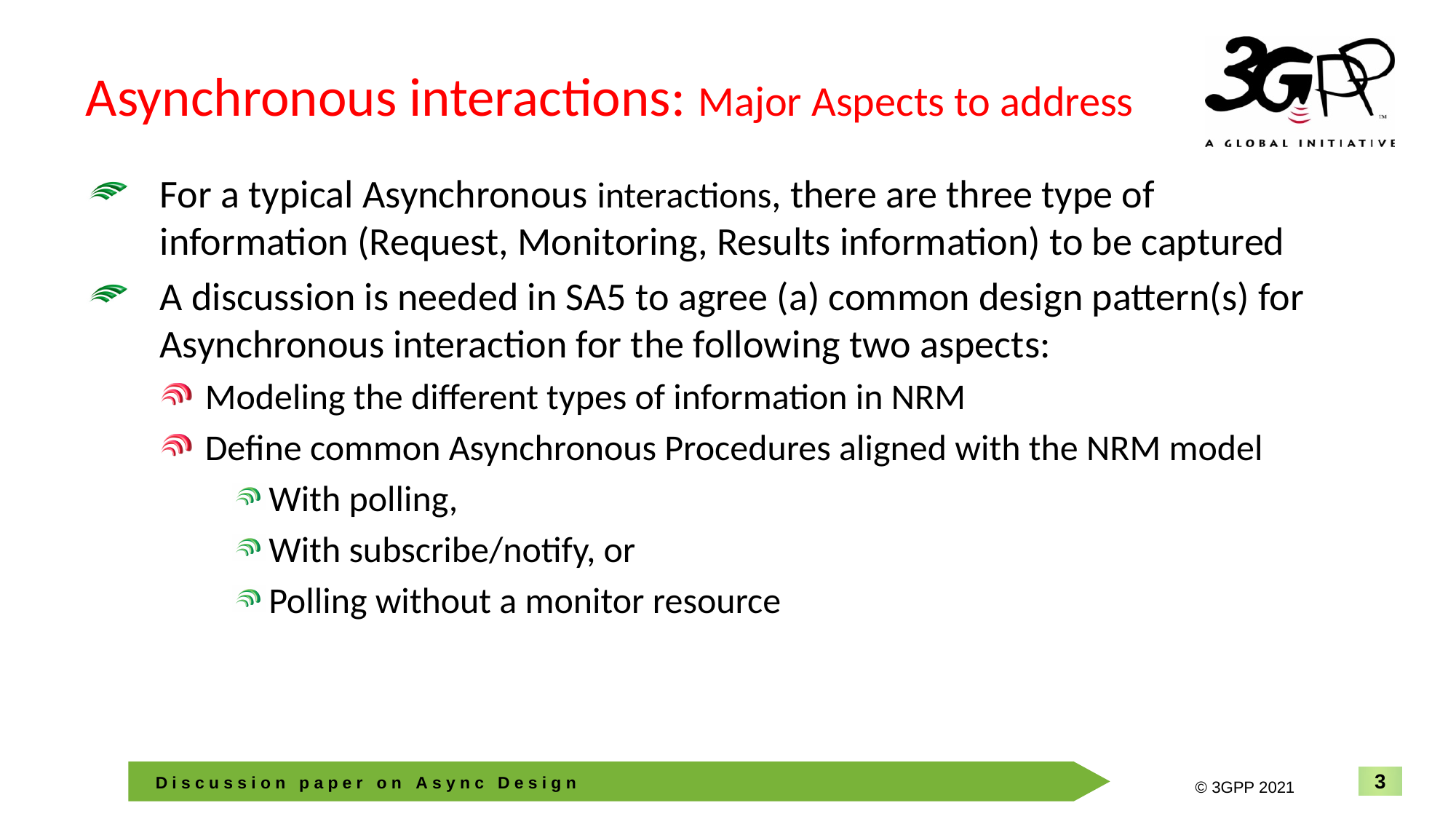

# Asynchronous interactions: Major Aspects to address
For a typical Asynchronous interactions, there are three type of information (Request, Monitoring, Results information) to be captured
A discussion is needed in SA5 to agree (a) common design pattern(s) for Asynchronous interaction for the following two aspects:
Modeling the different types of information in NRM
Define common Asynchronous Procedures aligned with the NRM model
With polling,
With subscribe/notify, or
Polling without a monitor resource